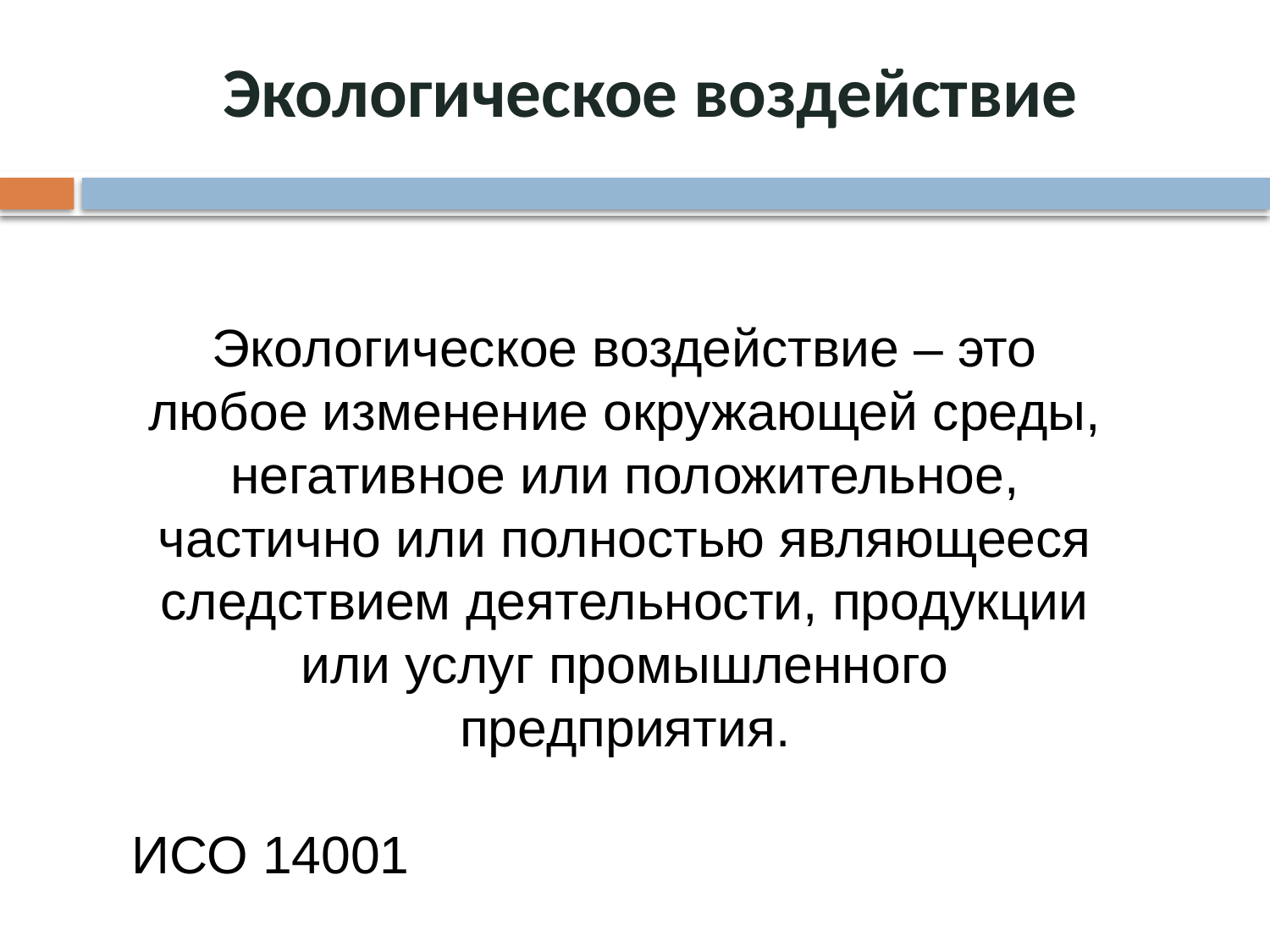

# Экологическое воздействие

Экологическое воздействие – это любое изменение окружающей среды, негативное или положительное, частично или полностью являющееся следствием деятельности, продукции или услуг промышленного предприятия.

ИСО 14001